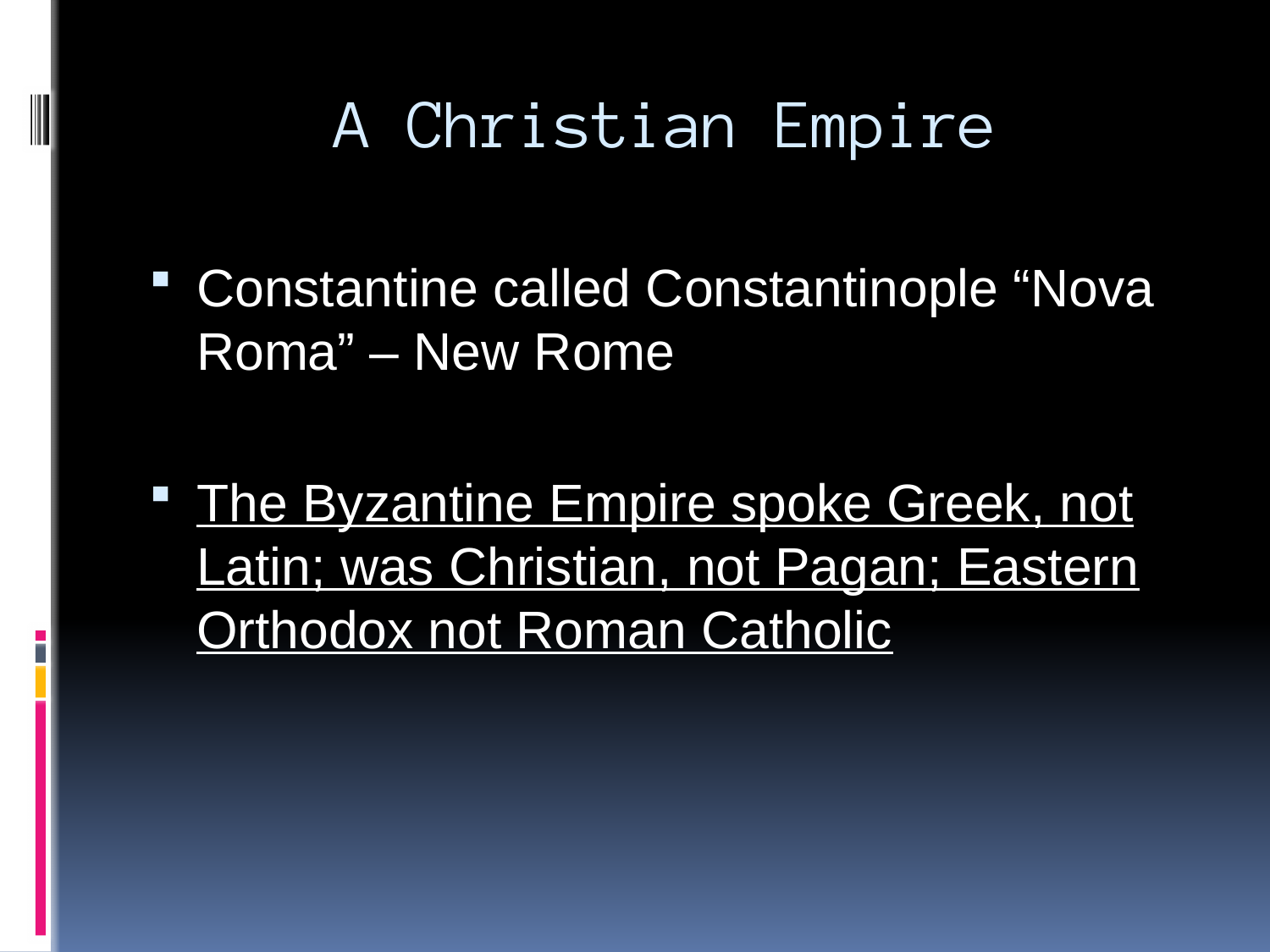

# A Christian Empire
Constantine called Constantinople “Nova Roma” – New Rome

The Byzantine Empire spoke Greek, not Latin; was Christian, not Pagan; Eastern Orthodox not Roman Catholic